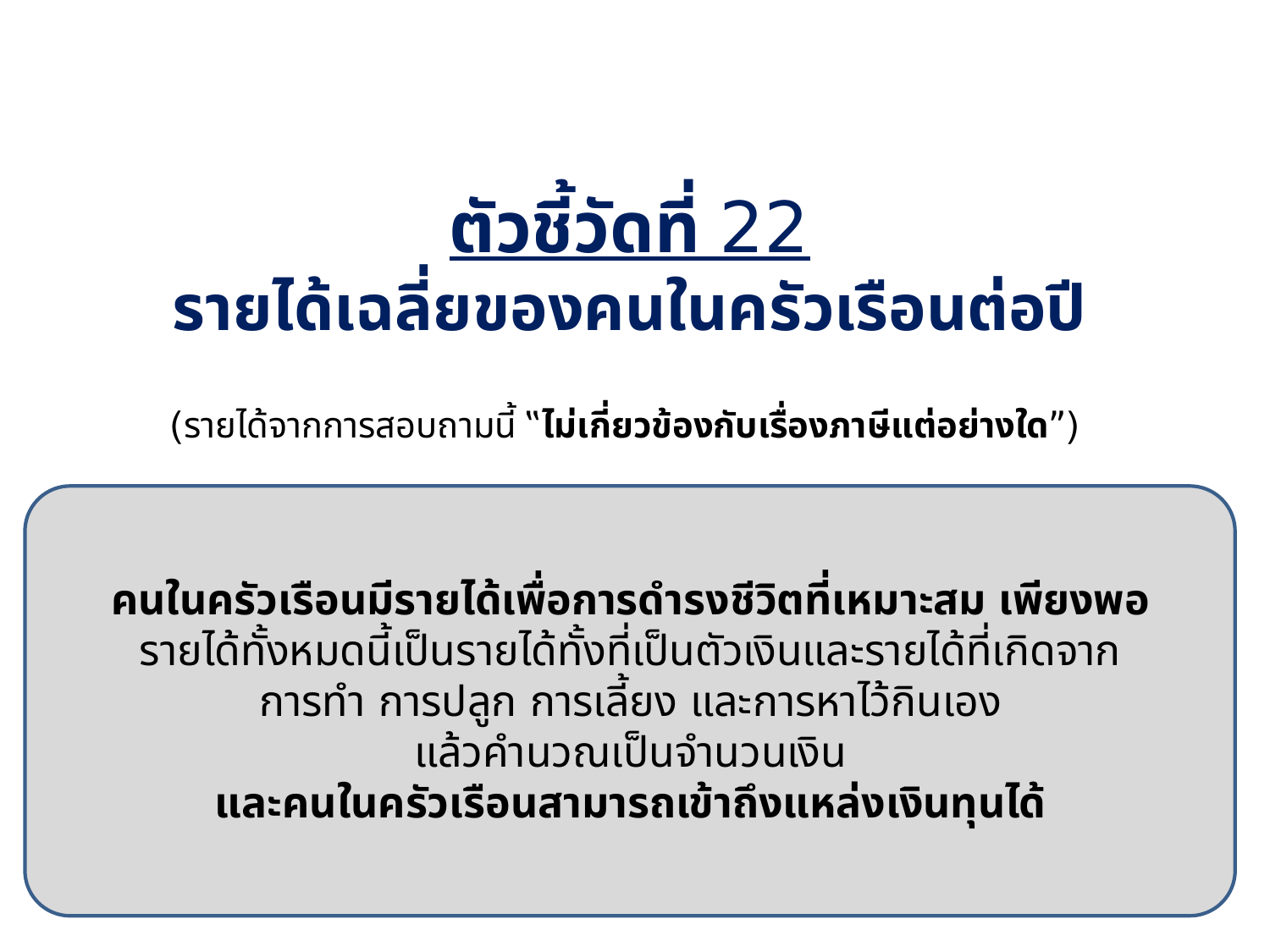

ตัวชี้วัดที่ 22
รายได้เฉลี่ยของคนในครัวเรือนต่อปี
(รายได้จากการสอบถามนี้ “ไม่เกี่ยวข้องกับเรื่องภาษีแต่อย่างใด”)

คนในครัวเรือนมีรายได้เพื่อการดำรงชีวิตที่เหมาะสม เพียงพอ
รายได้ทั้งหมดนี้เป็นรายได้ทั้งที่เป็นตัวเงินและรายได้ที่เกิดจาก
การทำ การปลูก การเลี้ยง และการหาไว้กินเอง
แล้วคำนวณเป็นจำนวนเงิน
และคนในครัวเรือนสามารถเข้าถึงแหล่งเงินทุนได้